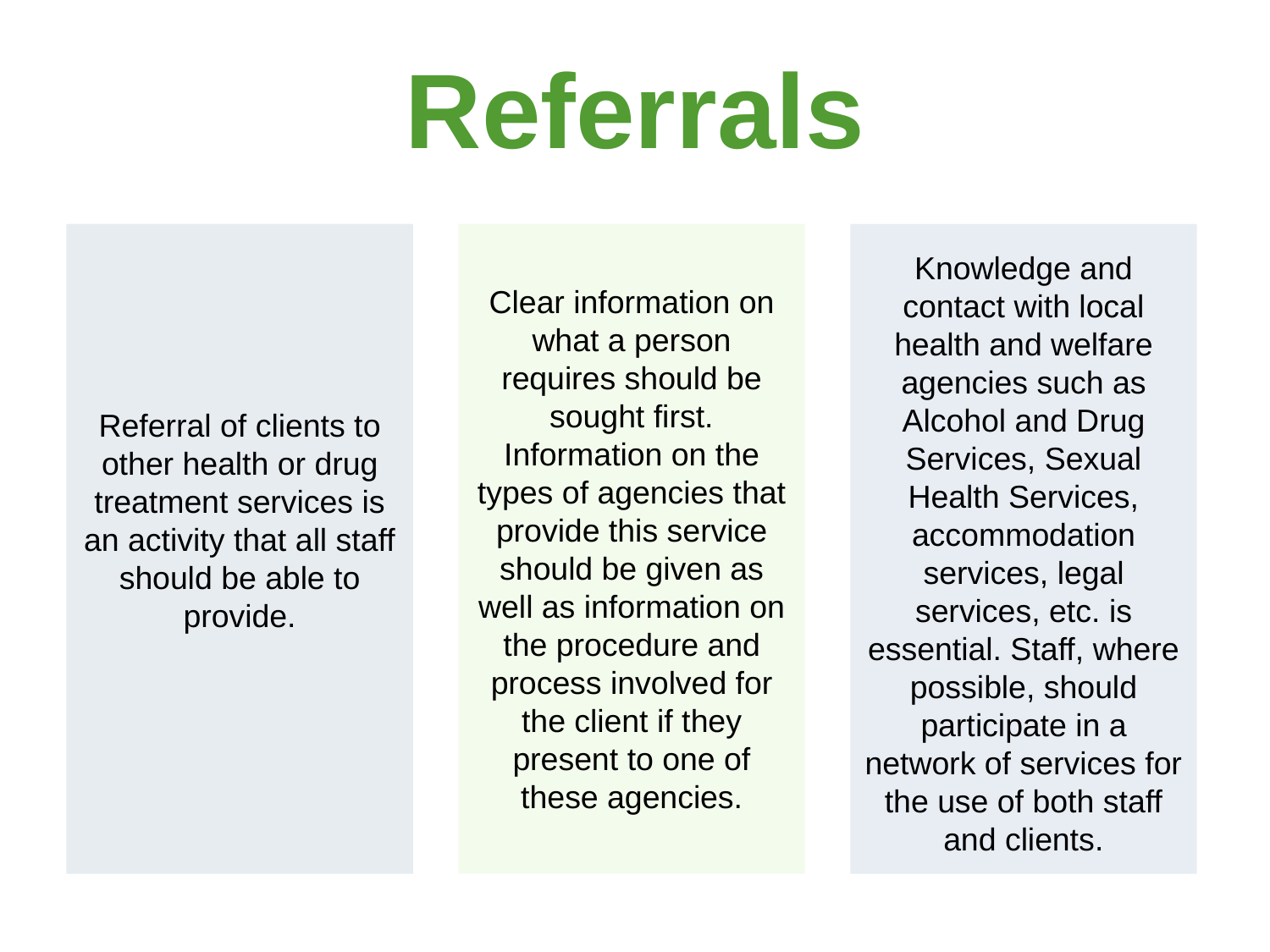

# Referrals

Referral of clients to other health or drug treatment services is an activity that all staff should be able to provide.

Clear information on what a person requires should be sought first. Information on the types of agencies that provide this service should be given as well as information on the procedure and process involved for the client if they present to one of these agencies.

Knowledge and contact with local health and welfare agencies such as Alcohol and Drug Services, Sexual Health Services, accommodation services, legal services, etc. is essential. Staff, where possible, should participate in a network of services for the use of both staff and clients.